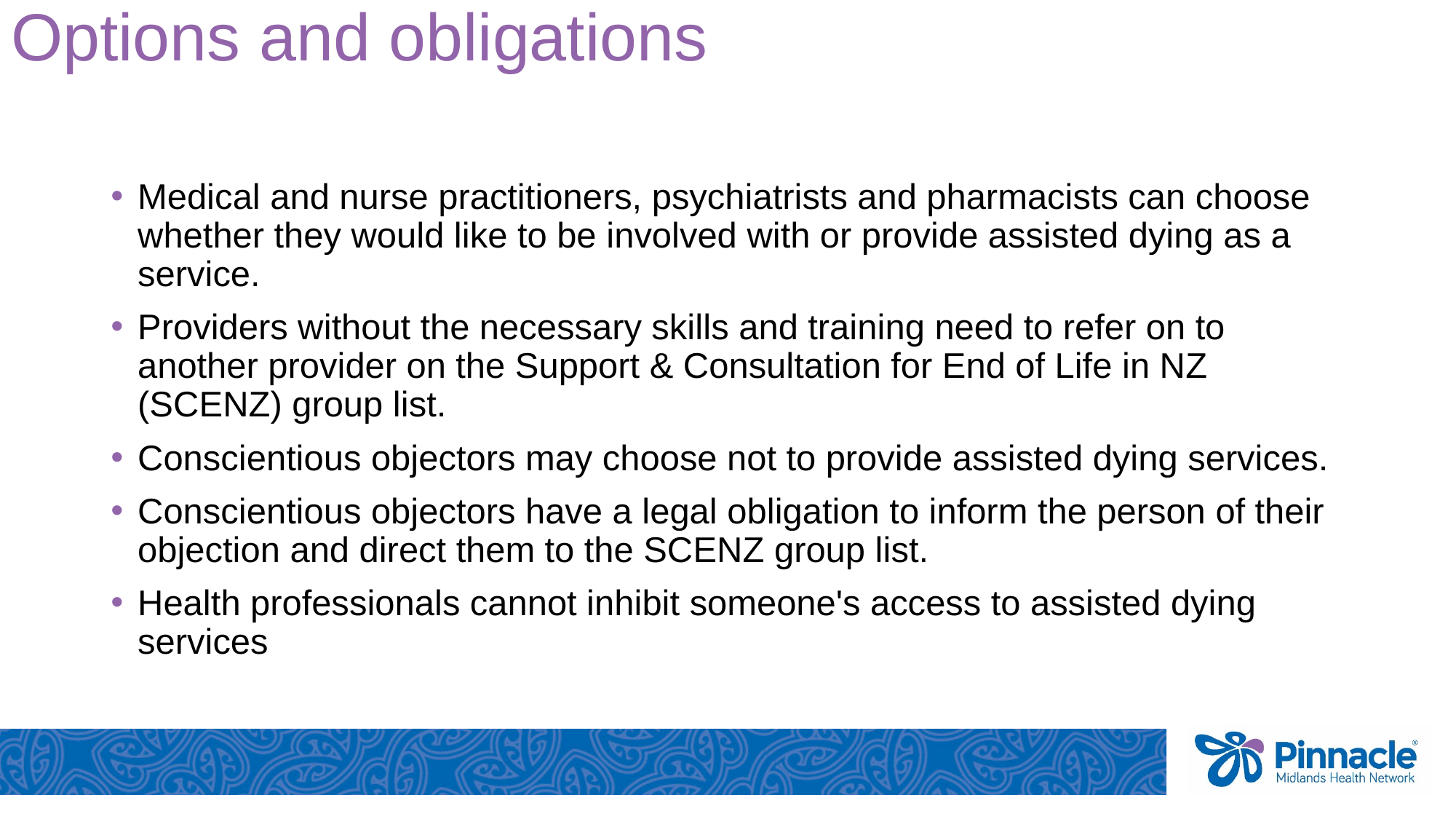

# Options and obligations
Medical and nurse practitioners, psychiatrists and pharmacists can choose whether they would like to be involved with or provide assisted dying as a service.
Providers without the necessary skills and training need to refer on to another provider on the Support & Consultation for End of Life in NZ (SCENZ) group list.
Conscientious objectors may choose not to provide assisted dying services.
Conscientious objectors have a legal obligation to inform the person of their objection and direct them to the SCENZ group list.
Health professionals cannot inhibit someone's access to assisted dying services